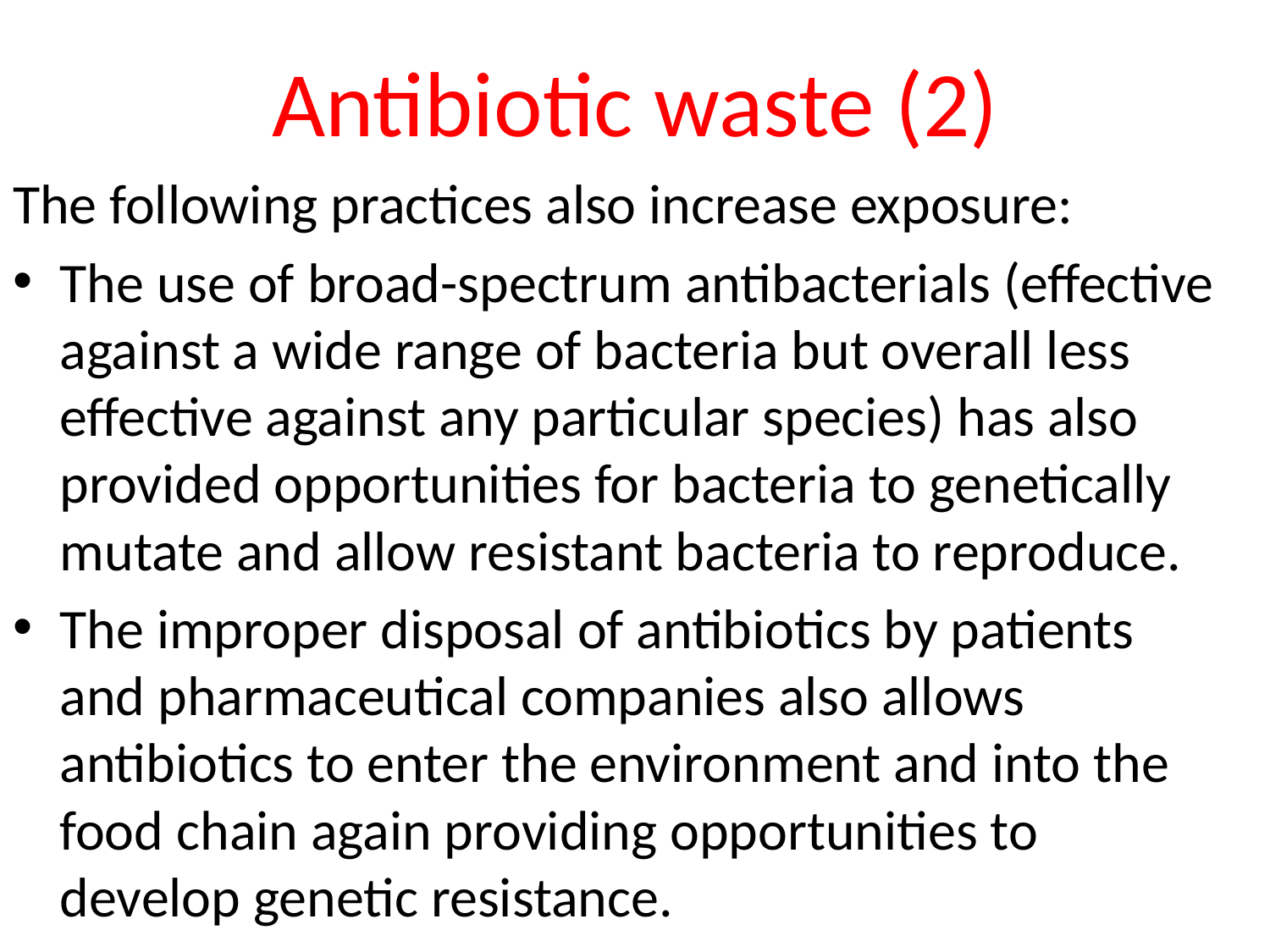

# Antibiotic waste (2)
The following practices also increase exposure:
The use of broad-spectrum antibacterials (effective against a wide range of bacteria but overall less effective against any particular species) has also provided opportunities for bacteria to genetically mutate and allow resistant bacteria to reproduce.
The improper disposal of antibiotics by patients and pharmaceutical companies also allows antibiotics to enter the environment and into the food chain again providing opportunities to develop genetic resistance.